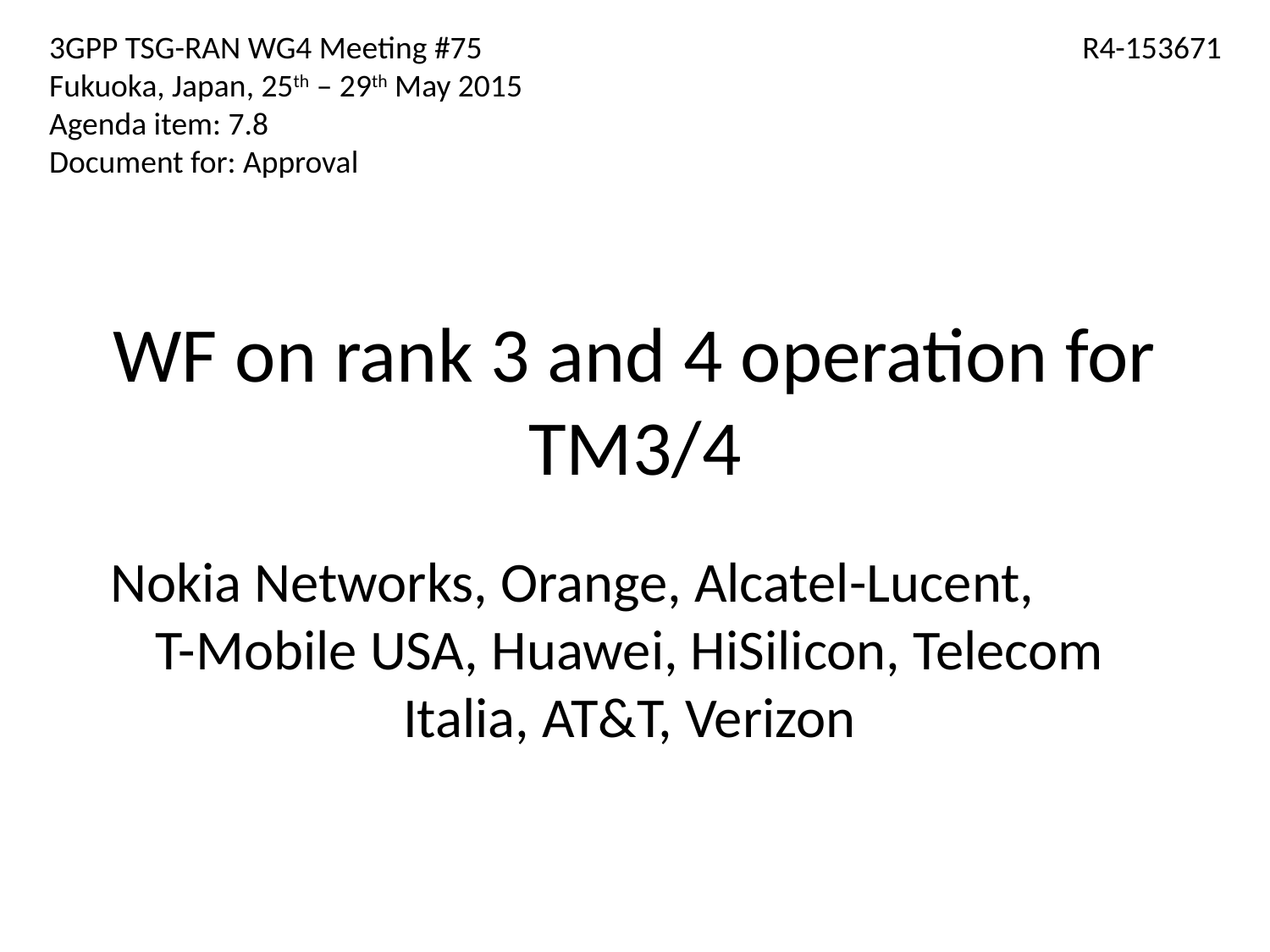

3GPP TSG-RAN WG4 Meeting #75
Fukuoka, Japan, 25th – 29th May 2015
Agenda item: 7.8
Document for: Approval

R4-153671
# WF on rank 3 and 4 operation for TM3/4
Nokia Networks, Orange, Alcatel-Lucent,          T-Mobile USA, Huawei, HiSilicon, Telecom Italia, AT&T, Verizon